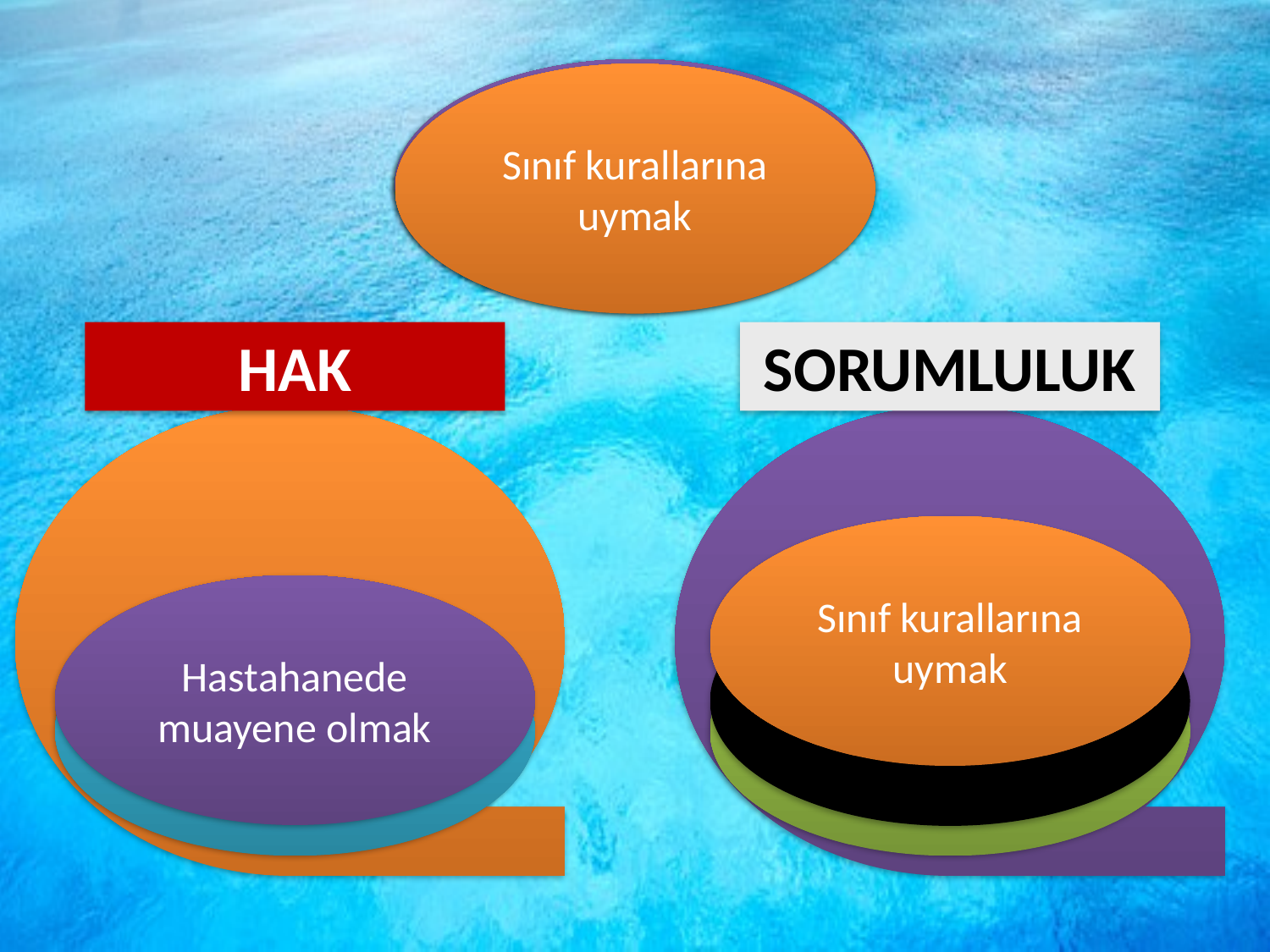

Odamızı düzenli tutmak
Hastahanede muayene olmak
Tenefüsteyken oyun oynamak
Tarihi ve kültürel değerleri korumak
Sınıf kurallarına uymak
HAK
SORUMLULUK

Sınıf kurallarına uymak
Hastahanede muayene olmak
Odamızı düzenli tutmak
Tenefüsteyken oyun oynamak
Tarihi ve kültürel değerleri korumak